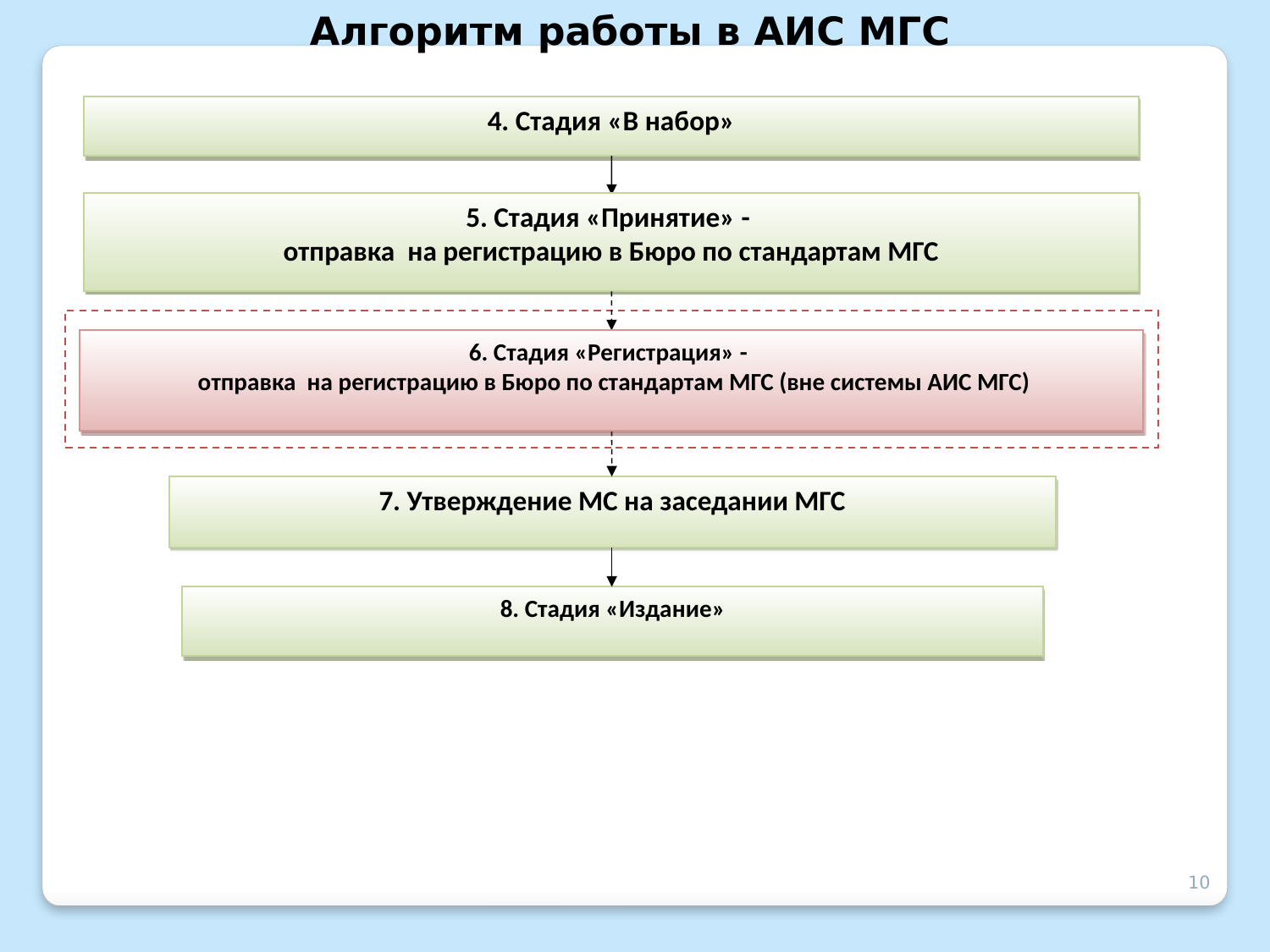

Алгоритм работы в АИС МГС
4. Стадия «В набор»
5. Стадия «Принятие» -
отправка  на регистрацию в Бюро по стандартам МГС

6. Стадия «Регистрация» -
 отправка  на регистрацию в Бюро по стандартам МГС (вне системы АИС МГС)

7. Утверждение МС на заседании МГС
8. Стадия «Издание»
10